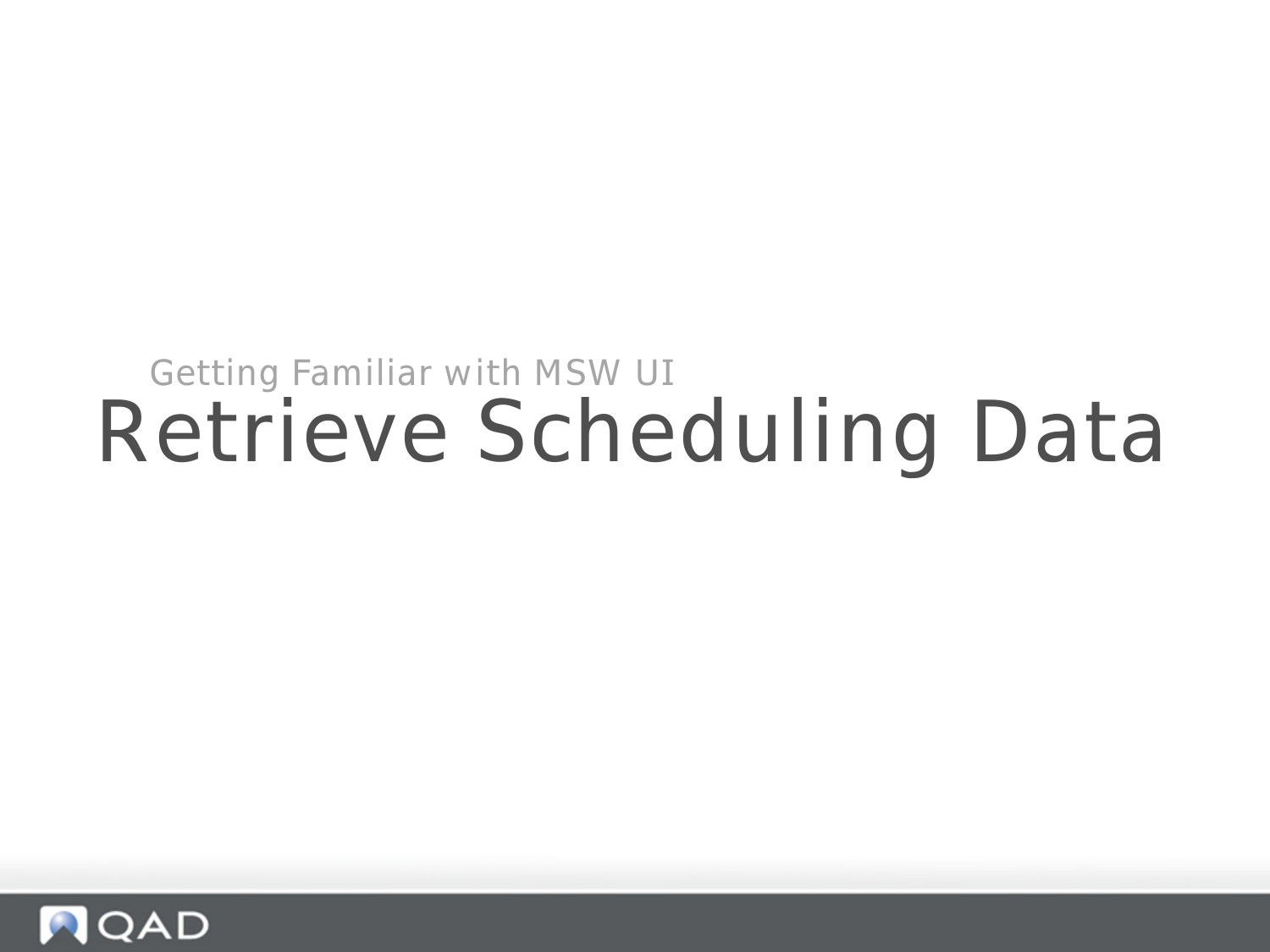

Getting Familiar with MSW UI
Retrieve Scheduling Data